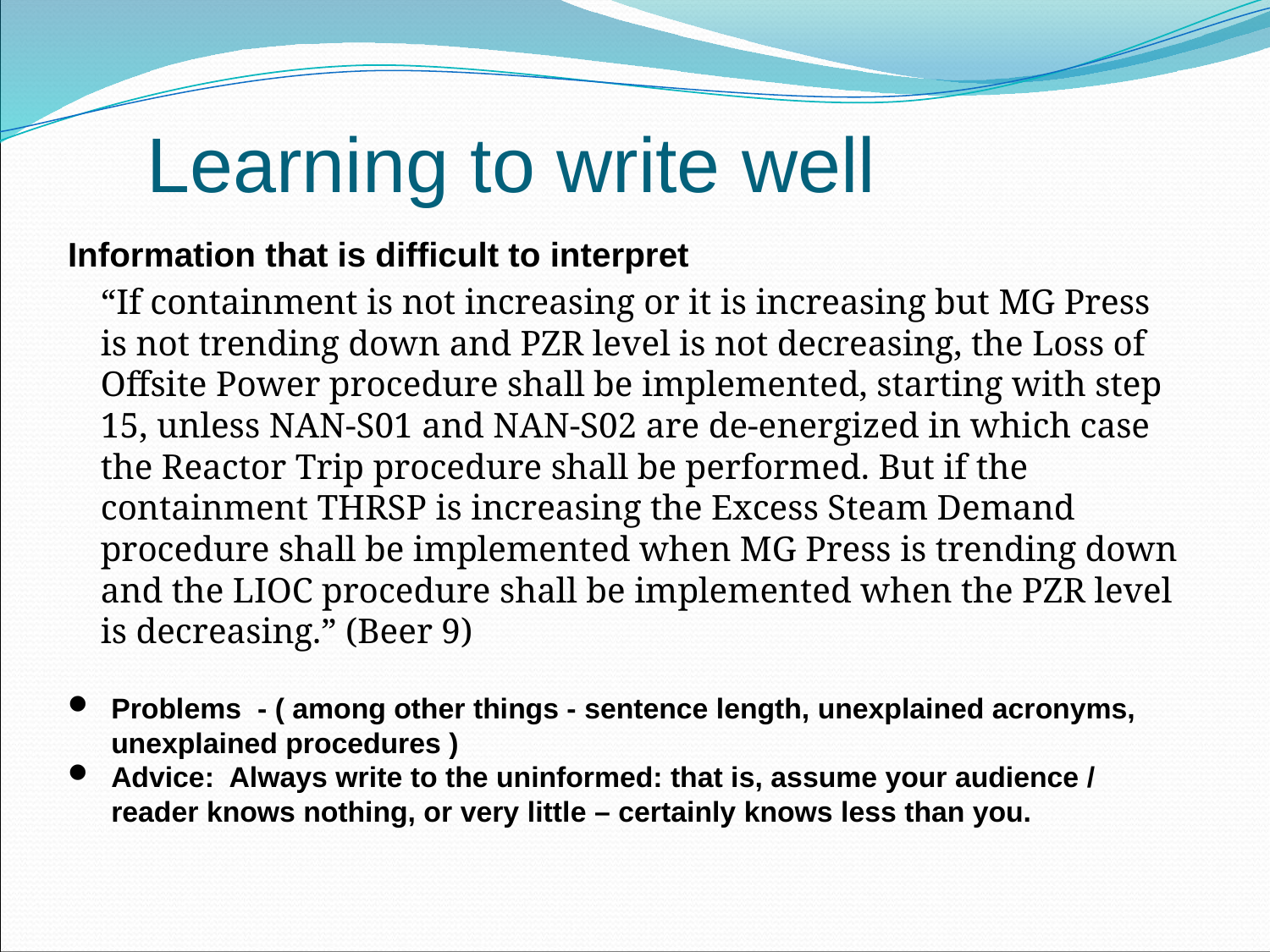

# Learning to write well
Information that is difficult to interpret
	“If containment is not increasing or it is increasing but MG Press is not trending down and PZR level is not decreasing, the Loss of Offsite Power procedure shall be implemented, starting with step 15, unless NAN-S01 and NAN-S02 are de-energized in which case the Reactor Trip procedure shall be performed. But if the containment THRSP is increasing the Excess Steam Demand procedure shall be implemented when MG Press is trending down and the LIOC procedure shall be implemented when the PZR level is decreasing.” (Beer 9)

Problems  - ( among other things - sentence length, unexplained acronyms, unexplained procedures )
Advice:  Always write to the uninformed: that is, assume your audience / reader knows nothing, or very little – certainly knows less than you.